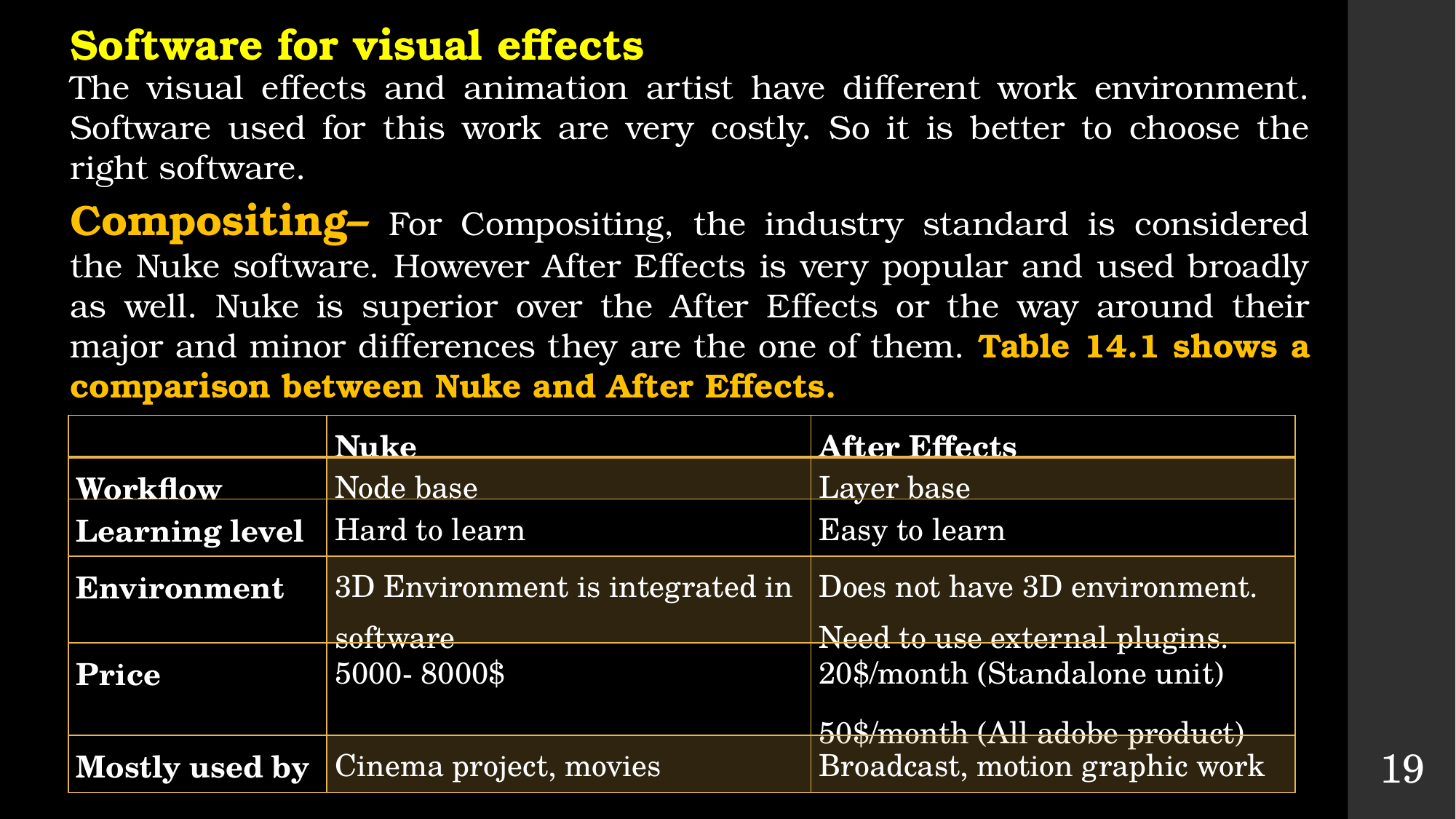

Software for visual effects
The visual effects and animation artist have different work environment. Software used for this work are very costly. So it is better to choose the right software.
Compositing– For Compositing, the industry standard is considered the Nuke software. However After Effects is very popular and used broadly as well. Nuke is superior over the After Effects or the way around their major and minor differences they are the one of them. Table 14.1 shows a comparison between Nuke and After Effects.
|  | Nuke | After Effects |
| --- | --- | --- |
| Workflow | Node base | Layer base |
| Learning level | Hard to learn | Easy to learn |
| Environment | 3D Environment is integrated in software | Does not have 3D environment. Need to use external plugins. |
| Price | 5000- 8000$ | 20$/month (Standalone unit) 50$/month (All adobe product) |
| Mostly used by | Cinema project, movies | Broadcast, motion graphic work |
19